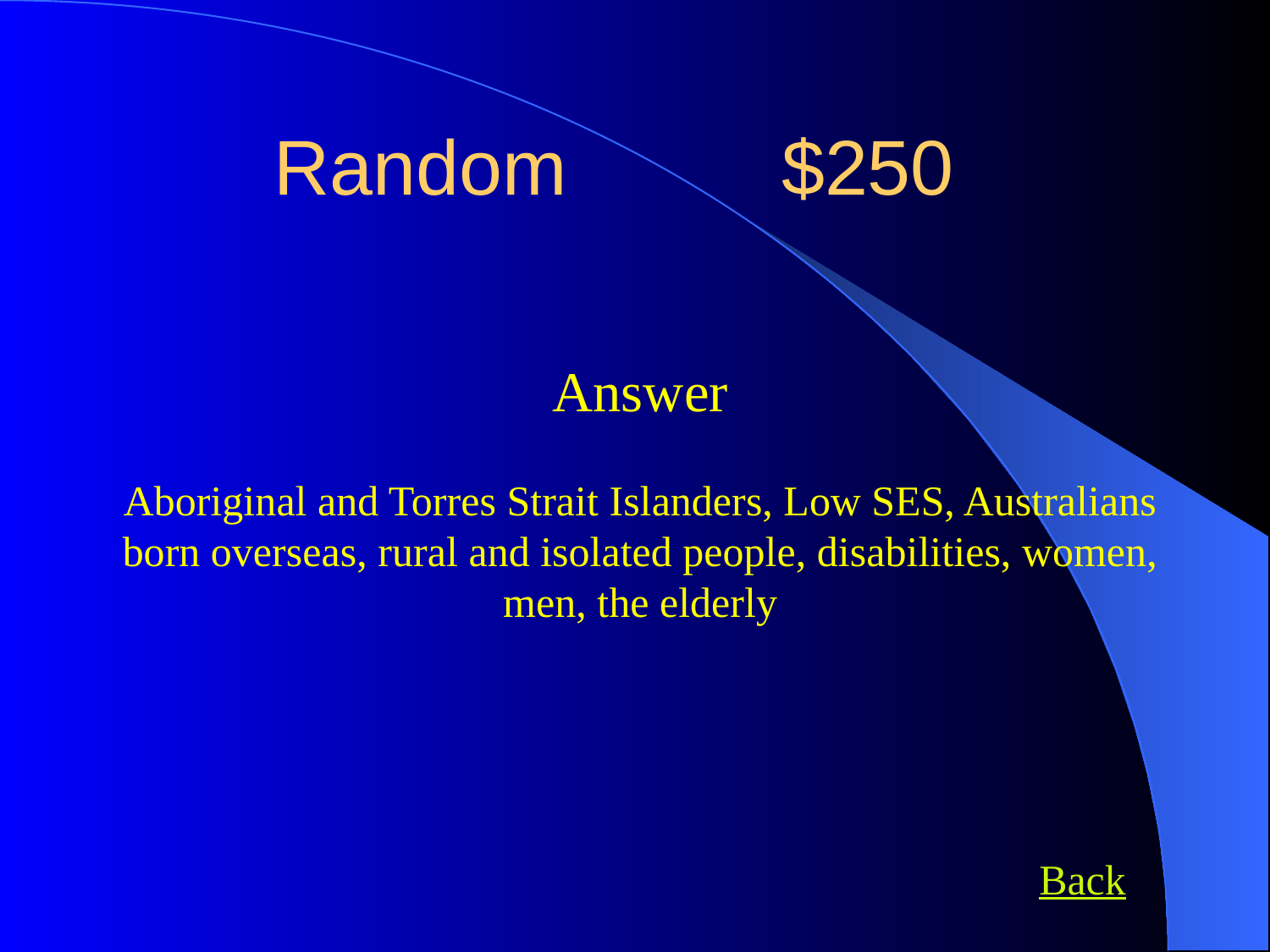

Random 		$250
Answer

Aboriginal and Torres Strait Islanders, Low SES, Australians born overseas, rural and isolated people, disabilities, women, men, the elderly

Back